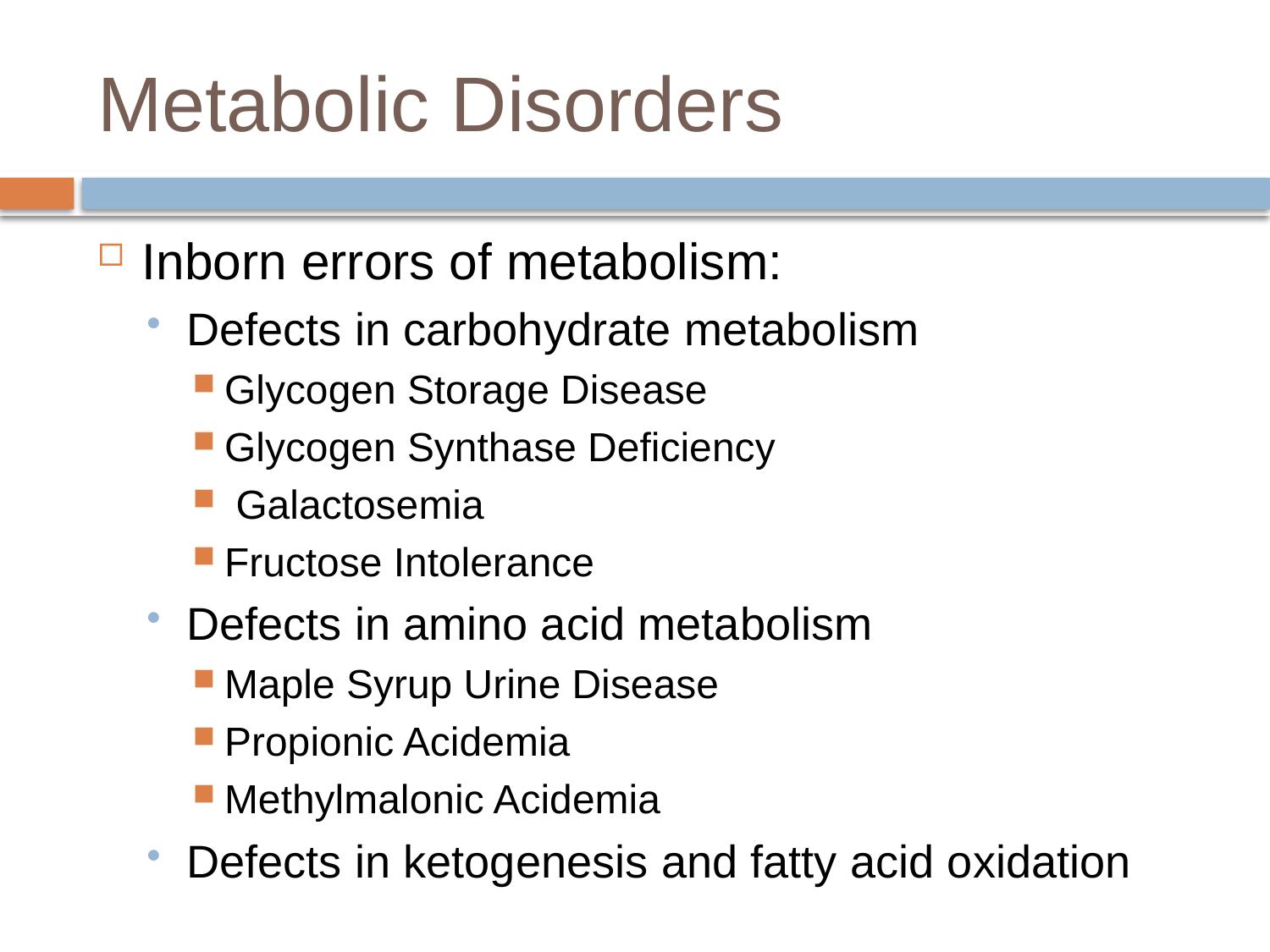

# Metabolic Disorders
Inborn errors of metabolism:
Defects in carbohydrate metabolism
Glycogen Storage Disease
Glycogen Synthase Deficiency
 Galactosemia
Fructose Intolerance
Defects in amino acid metabolism
Maple Syrup Urine Disease
Propionic Acidemia
Methylmalonic Acidemia
Defects in ketogenesis and fatty acid oxidation